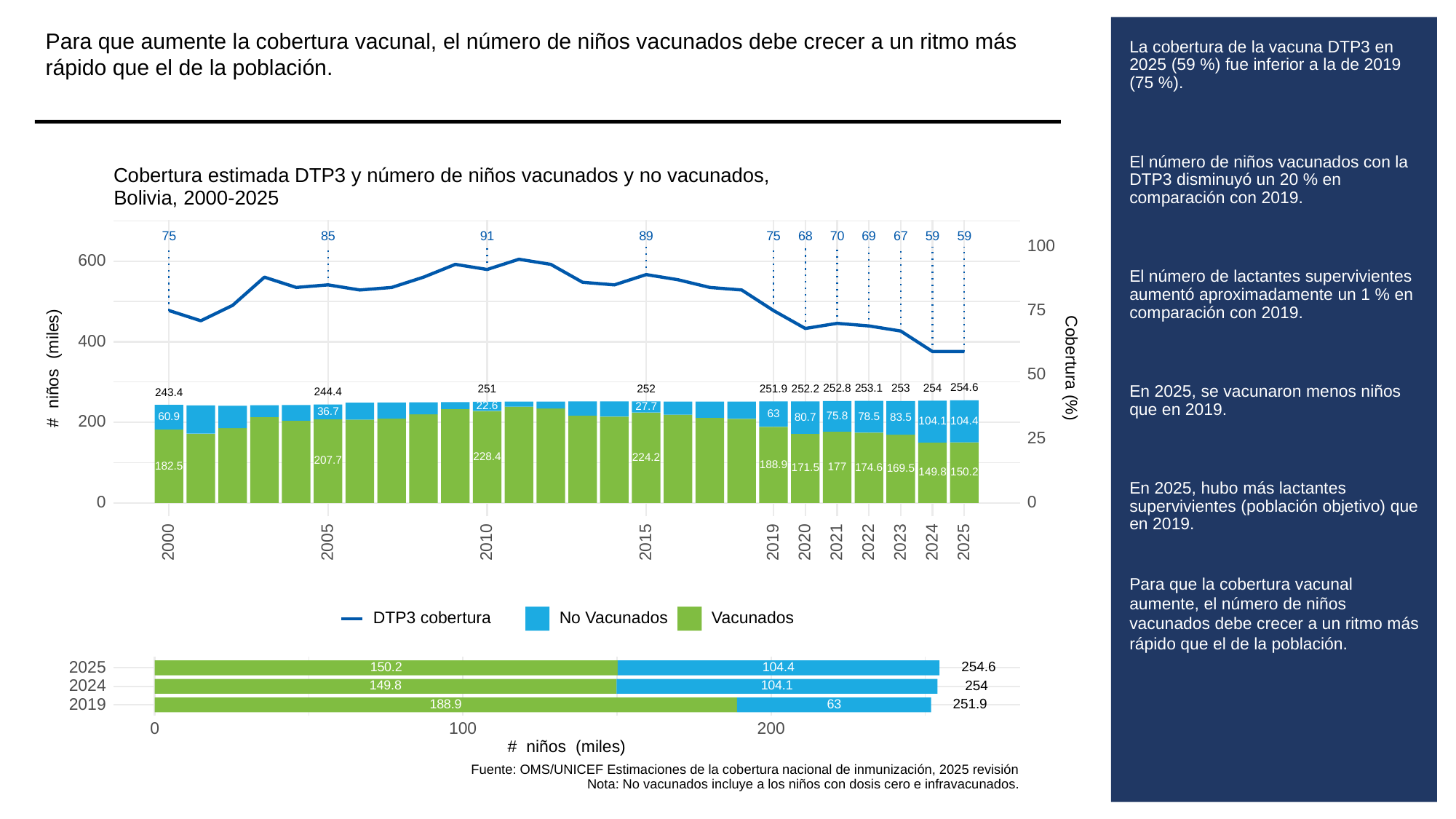

Para que aumente la cobertura vacunal, el número de niños vacunados debe crecer a un ritmo más rápido que el de la población.
# La cobertura de la vacuna DTP3 en 2025 (59 %) fue inferior a la de 2019 (75 %).

El número de niños vacunados con la DTP3 disminuyó un 20 % en comparación con 2019.

El número de lactantes supervivientes aumentó aproximadamente un 1 % en comparación con 2019.

En 2025, se vacunaron menos niños que en 2019.

En 2025, hubo más lactantes supervivientes (población objetivo) que en 2019.

Para que la cobertura vacunal aumente, el número de niños vacunados debe crecer a un ritmo más rápido que el de la población.

Cobertura estimada DTP3 y número de niños vacunados y no vacunados,
Bolivia, 2000-2025

85
91
89
68
70
69
67
59
59
75
75
100

600

75
400

#  niños  (miles)
Cobertura (%)
50

254.6
254
253.1
253
252.8
252.2
252
251.9
251
244.4
243.4

22.6

27.7

36.7

63

75.8
78.5

60.9
80.7
83.5

200

104.4
104.1

25

228.4
224.2
207.7
188.9
182.5

177
174.6
171.5
169.5
150.2
149.8
0
0

2023
2000
2005
2010
2015
2019
2020
2021
2022
2024
2025

DTP3 cobertura
No Vacunados
Vacunados

2025
254.6
150.2
104.4

2024
254
149.8
104.1

2019
251.9
63
188.9

0
100
200
#  niños  (miles)
Fuente: OMS/UNICEF Estimaciones de la cobertura nacional de inmunización, 2025 revisión
Nota: No vacunados incluye a los niños con dosis cero e infravacunados.